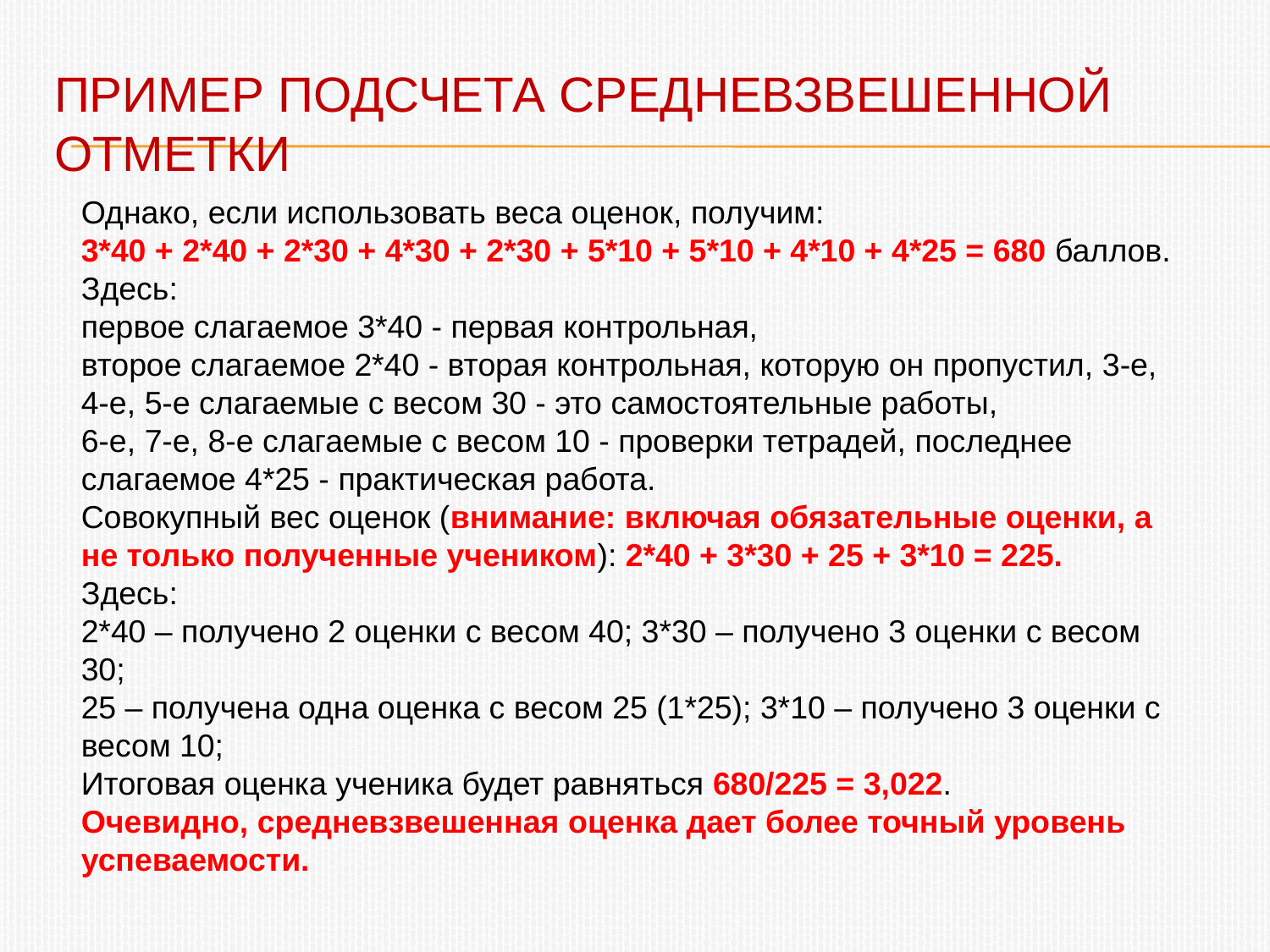

# пример подсчета средневзвешенной отметки
Однако, если использовать веса оценок, получим:
3*40 + 2*40 + 2*30 + 4*30 + 2*30 + 5*10 + 5*10 + 4*10 + 4*25 = 680 баллов.
Здесь:
первое слагаемое 3*40 - первая контрольная,
второе слагаемое 2*40 - вторая контрольная, которую он пропустил, 3-е, 4-е, 5-е слагаемые с весом 30 - это самостоятельные работы,
6-е, 7-е, 8-е слагаемые с весом 10 - проверки тетрадей, последнее слагаемое 4*25 - практическая работа.
Совокупный вес оценок (внимание: включая обязательные оценки, а не только полученные учеником): 2*40 + 3*30 + 25 + 3*10 = 225.
Здесь:
2*40 – получено 2 оценки с весом 40; 3*30 – получено 3 оценки с весом 30;
25 – получена одна оценка с весом 25 (1*25); 3*10 – получено 3 оценки с весом 10;
Итоговая оценка ученика будет равняться 680/225 = 3,022.
Очевидно, средневзвешенная оценка дает более точный уровень успеваемости.